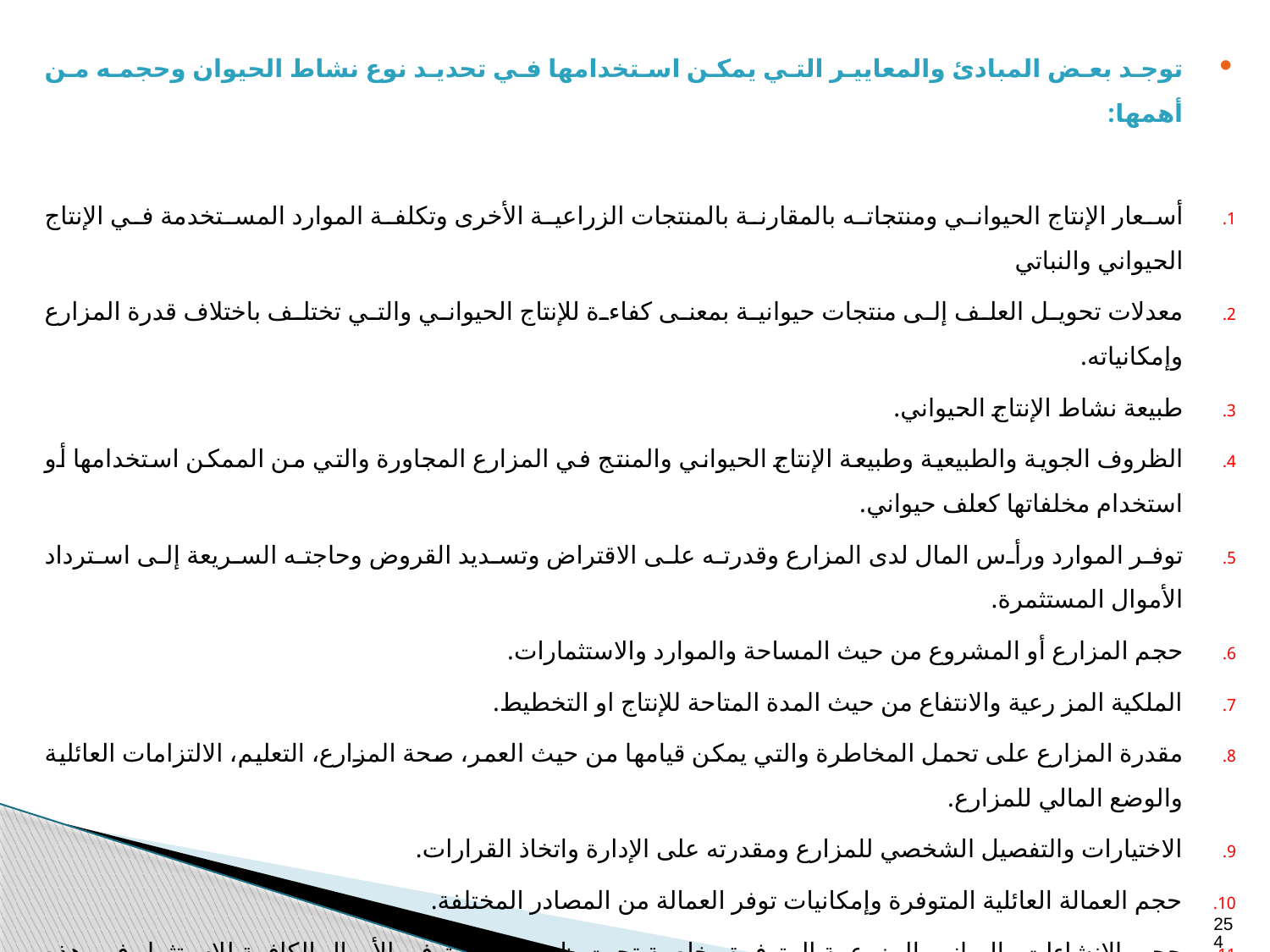

توجد بعض المبادئ والمعايير التي يمكن استخدامها في تحديد نوع نشاط الحيوان وحجمه من أهمها:

أسعار الإنتاج الحيواني ومنتجاته بالمقارنة بالمنتجات الزراعية الأخرى وتكلفة الموارد المستخدمة في الإنتاج الحيواني والنباتي
معدلات تحويل العلف إلى منتجات حيوانية بمعنى كفاءة للإنتاج الحيواني والتي تختلف باختلاف قدرة المزارع وإمكانياته.
طبيعة نشاط الإنتاج الحيواني.
الظروف الجوية والطبيعية وطبيعة الإنتاج الحيواني والمنتج في المزارع المجاورة والتي من الممكن استخدامها أو استخدام مخلفاتها كعلف حيواني.
توفر الموارد ورأس المال لدى المزارع وقدرته على الاقتراض وتسديد القروض وحاجته السريعة إلى استرداد الأموال المستثمرة.
حجم المزارع أو المشروع من حيث المساحة والموارد والاستثمارات.
الملكية المز رعية والانتفاع من حيث المدة المتاحة للإنتاج او التخطيط.
مقدرة المزارع على تحمل المخاطرة والتي يمكن قيامها من حيث العمر، صحة المزارع، التعليم، الالتزامات العائلية والوضع المالي للمزارع.
الاختيارات والتفصيل الشخصي للمزارع ومقدرته على الإدارة واتخاذ القرارات.
حجم العمالة العائلية المتوفرة وإمكانيات توفر العمالة من المصادر المختلفة.
حجم الإنشاءات والمباني المزرعية المتوفرة وخاصة تحت ظروف عدم توفر الأموال الكافية للاستثمار في هذه الإنشاءات الجديدة.
و باستعراض كافة العوامل السابقة يمكن للمزارع ان يتعرف على طبيعة مشروع الإنتاج الحيواني الملائم والمناسب له ولمزرعته ولاتتساوى كل تلك العوامل في الأهمية ويمكن للمزارع استخدام خبراته في تحديد العوامل التي تعطي أكثر وزن في اتخاذ القرار المزرعي بشأن مشروعات الإنتاج الحيواني.
254